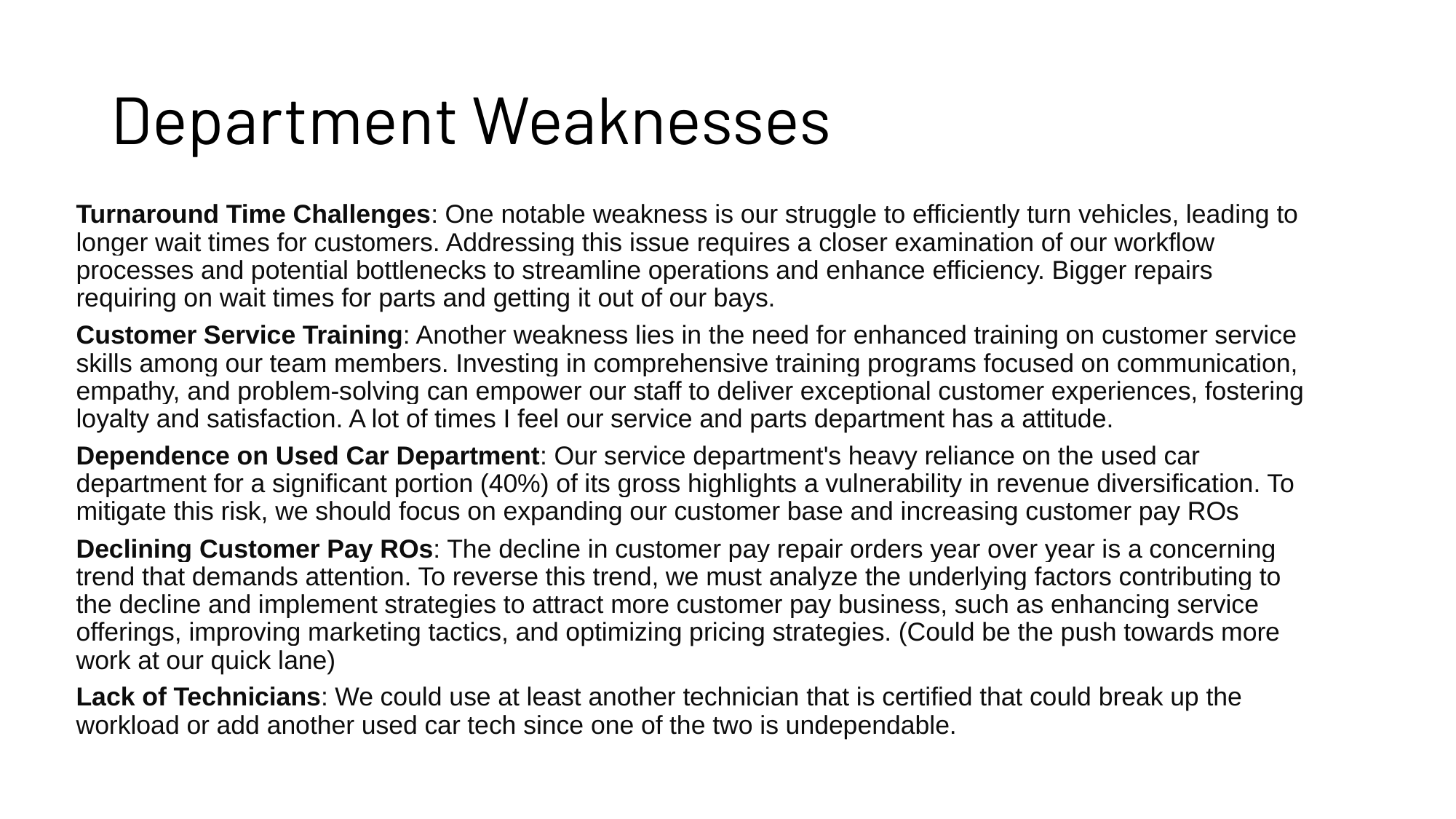

# Department Weaknesses
Turnaround Time Challenges: One notable weakness is our struggle to efficiently turn vehicles, leading to longer wait times for customers. Addressing this issue requires a closer examination of our workflow processes and potential bottlenecks to streamline operations and enhance efficiency. Bigger repairs requiring on wait times for parts and getting it out of our bays.
Customer Service Training: Another weakness lies in the need for enhanced training on customer service skills among our team members. Investing in comprehensive training programs focused on communication, empathy, and problem-solving can empower our staff to deliver exceptional customer experiences, fostering loyalty and satisfaction. A lot of times I feel our service and parts department has a attitude.
Dependence on Used Car Department: Our service department's heavy reliance on the used car department for a significant portion (40%) of its gross highlights a vulnerability in revenue diversification. To mitigate this risk, we should focus on expanding our customer base and increasing customer pay ROs
Declining Customer Pay ROs: The decline in customer pay repair orders year over year is a concerning trend that demands attention. To reverse this trend, we must analyze the underlying factors contributing to the decline and implement strategies to attract more customer pay business, such as enhancing service offerings, improving marketing tactics, and optimizing pricing strategies. (Could be the push towards more work at our quick lane)
Lack of Technicians: We could use at least another technician that is certified that could break up the workload or add another used car tech since one of the two is undependable.